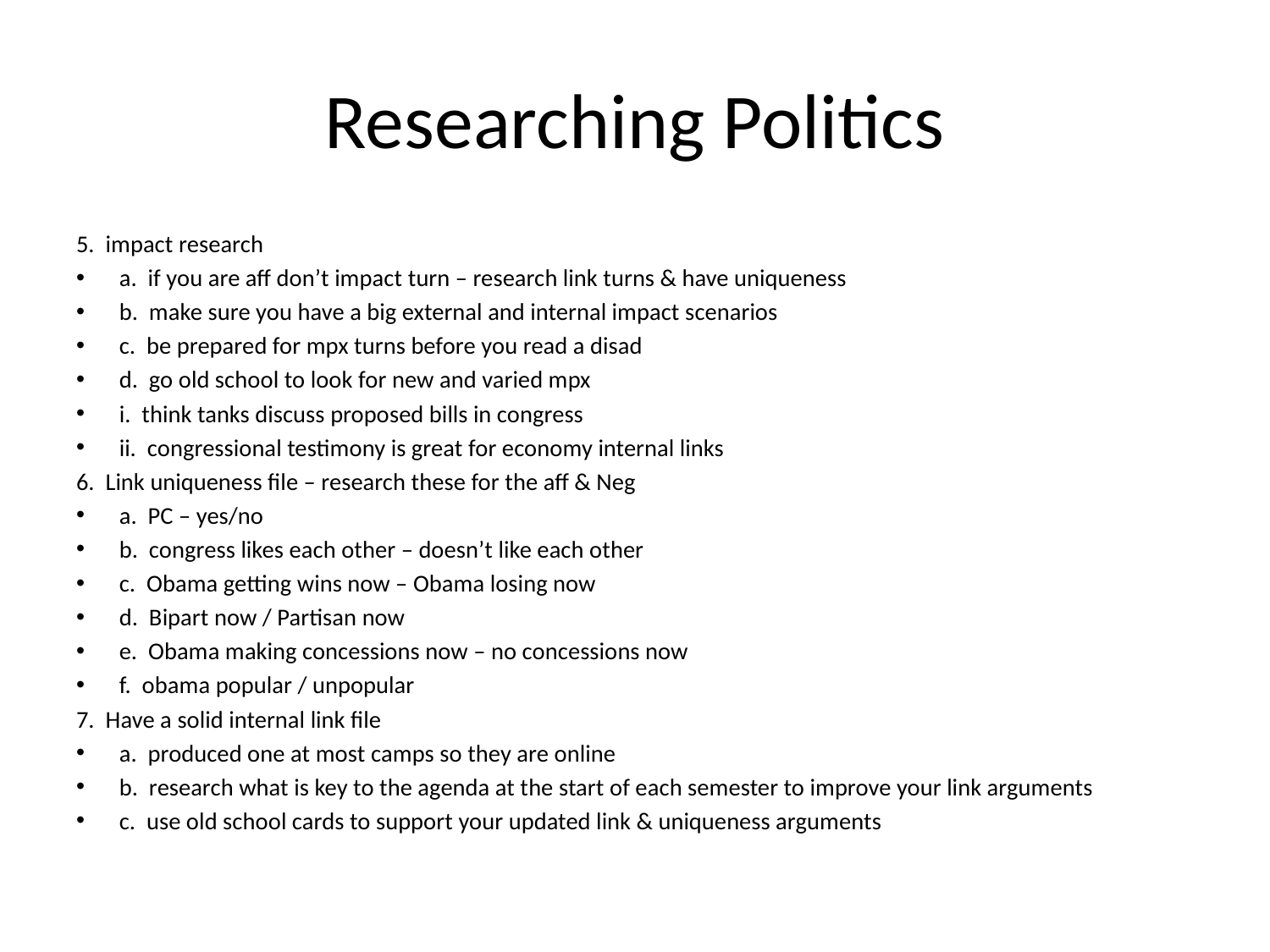

# Researching Politics
5.  impact research
a.  if you are aff don’t impact turn – research link turns & have uniqueness
b.  make sure you have a big external and internal impact scenarios
c.  be prepared for mpx turns before you read a disad
d.  go old school to look for new and varied mpx
	i.  think tanks discuss proposed bills in congress
	ii.  congressional testimony is great for economy internal links
6.  Link uniqueness file – research these for the aff & Neg
a.  PC – yes/no
b.  congress likes each other – doesn’t like each other
c.  Obama getting wins now – Obama losing now
d.  Bipart now / Partisan now
e.  Obama making concessions now – no concessions now
f.  obama popular / unpopular
7.  Have a solid internal link file
a.  produced one at most camps so they are online
b.  research what is key to the agenda at the start of each semester to improve your link arguments
c.  use old school cards to support your updated link & uniqueness arguments